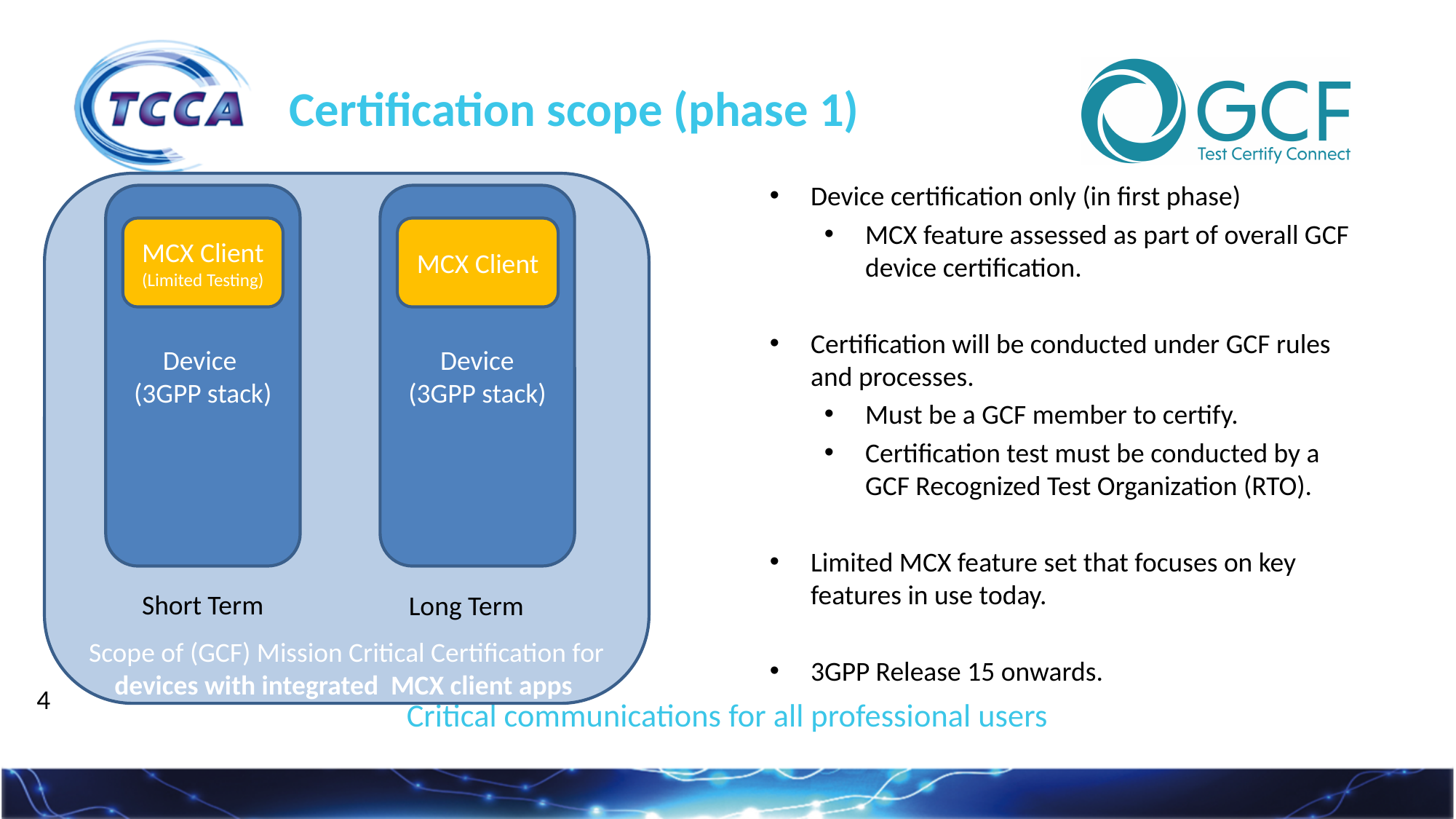

# Certification scope (phase 1)

Scope of (GCF) Mission Critical Certification for devices with integrated  MCX client apps
Device certification only (in first phase)
MCX feature assessed as part of overall GCF device certification.

Certification will be conducted under GCF rules and processes.
Must be a GCF member to certify.
Certification test must be conducted by a GCF Recognized Test Organization (RTO).

Limited MCX feature set that focuses on key features in use today.

3GPP Release 15 onwards.

Device
(3GPP stack)
Device
(3GPP stack)
MCX Client
(Limited Testing)
MCX Client
Short Term
Long Term
4